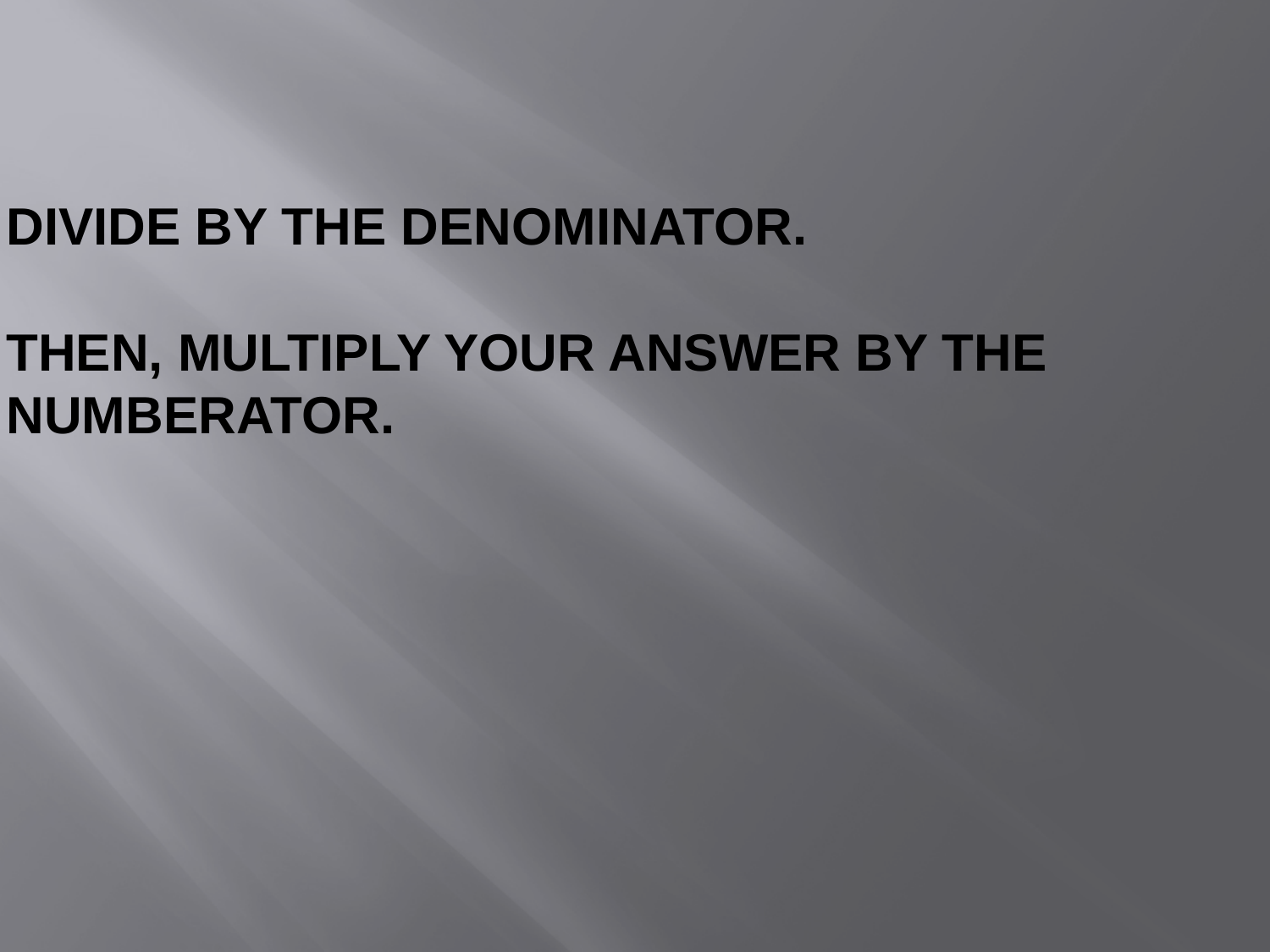

# DIVIDE BY THE DENOMINATOR. THEN, MULTIPLY YOUR ANSWER BY THE NUMBERATOR.